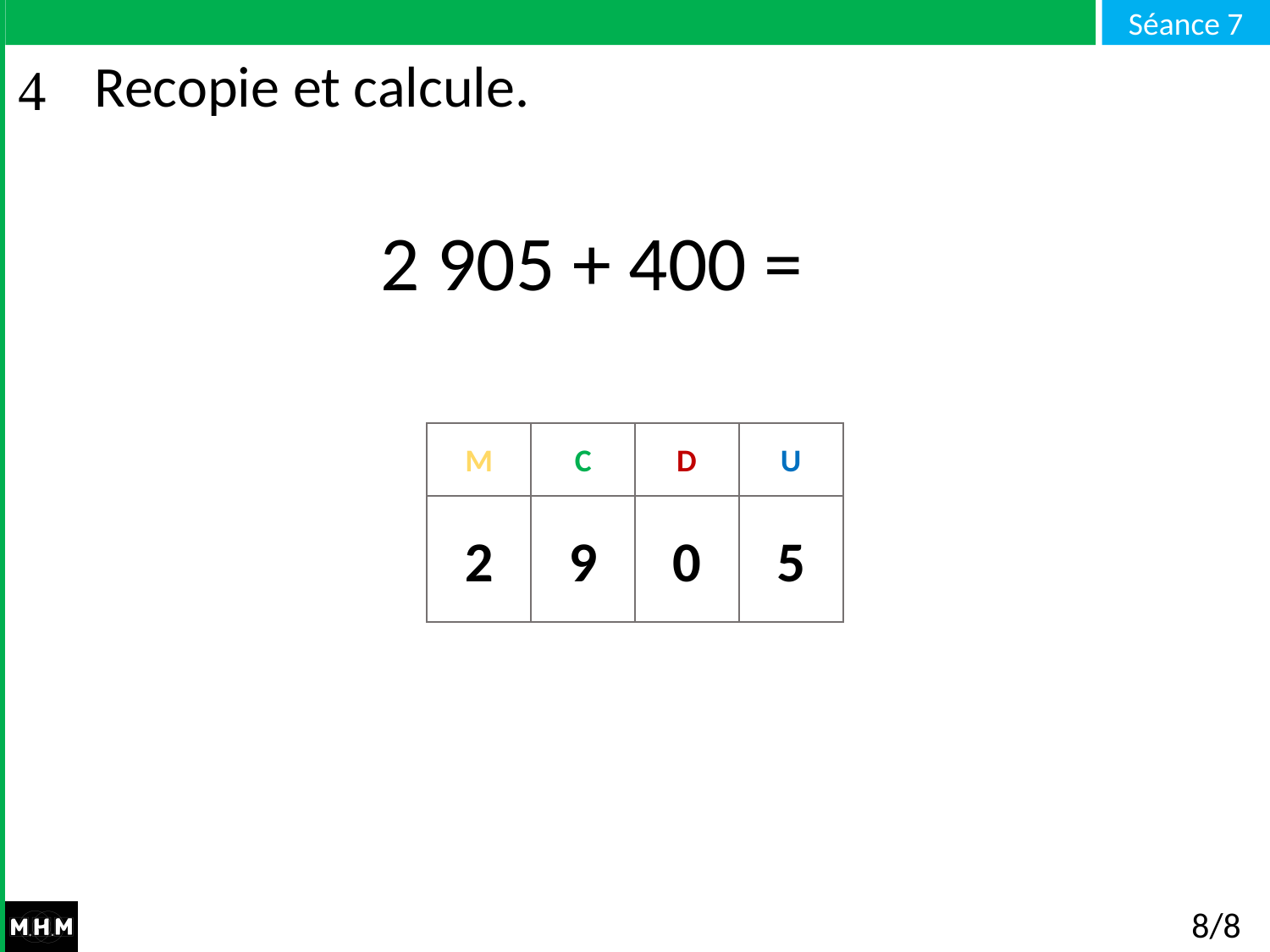

# Recopie et calcule.
2 905 + 400 =
M
C
D
U
2
9
0
5
8/8